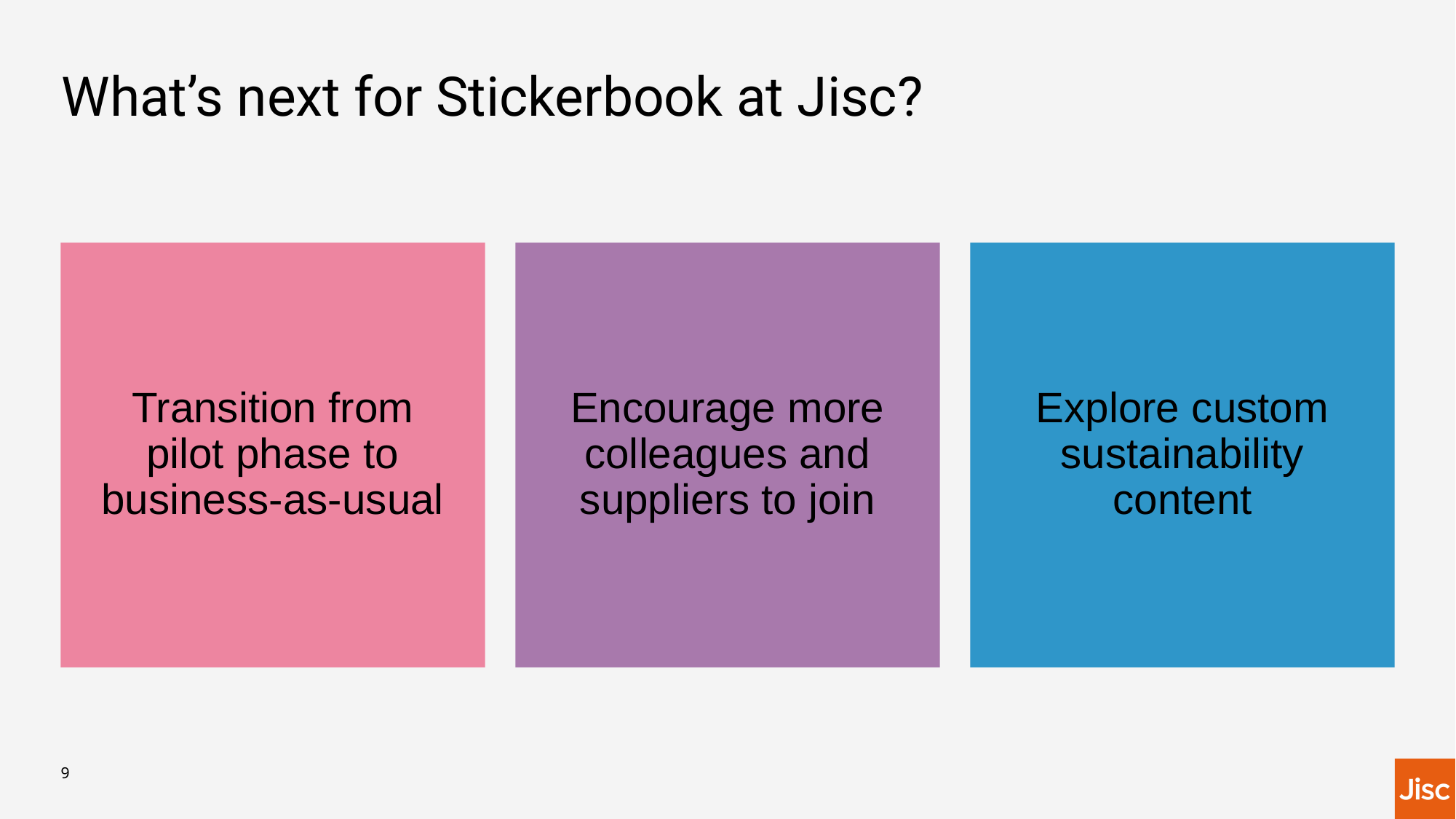

# What’s next for Stickerbook at Jisc?
Transition from pilot phase to business-as-usual
Encourage more colleagues and suppliers to join
Explore custom sustainability content
9